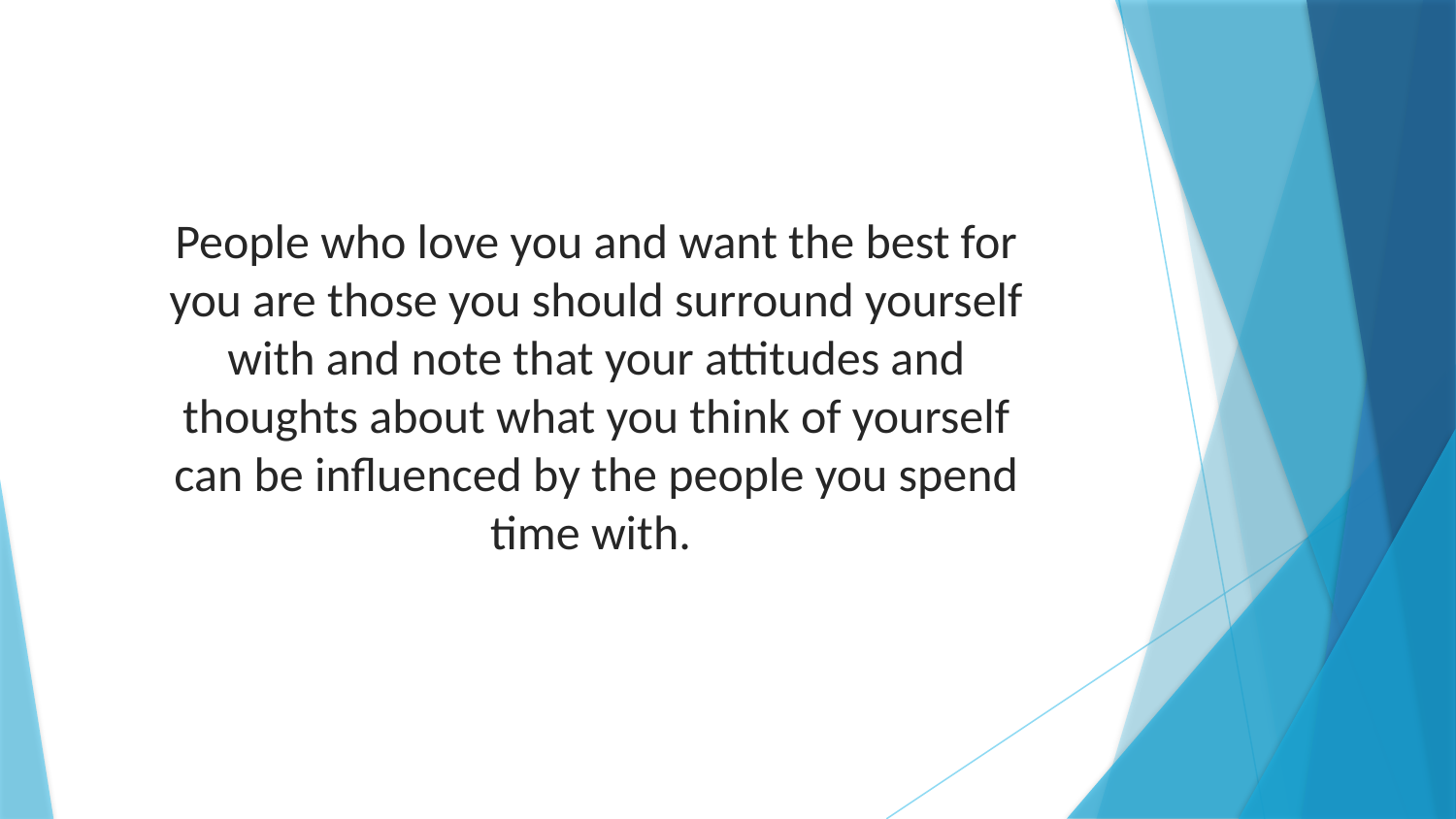

People who love you and want the best for you are those you should surround yourself with and note that your attitudes and thoughts about what you think of yourself can be influenced by the people you spend time with.